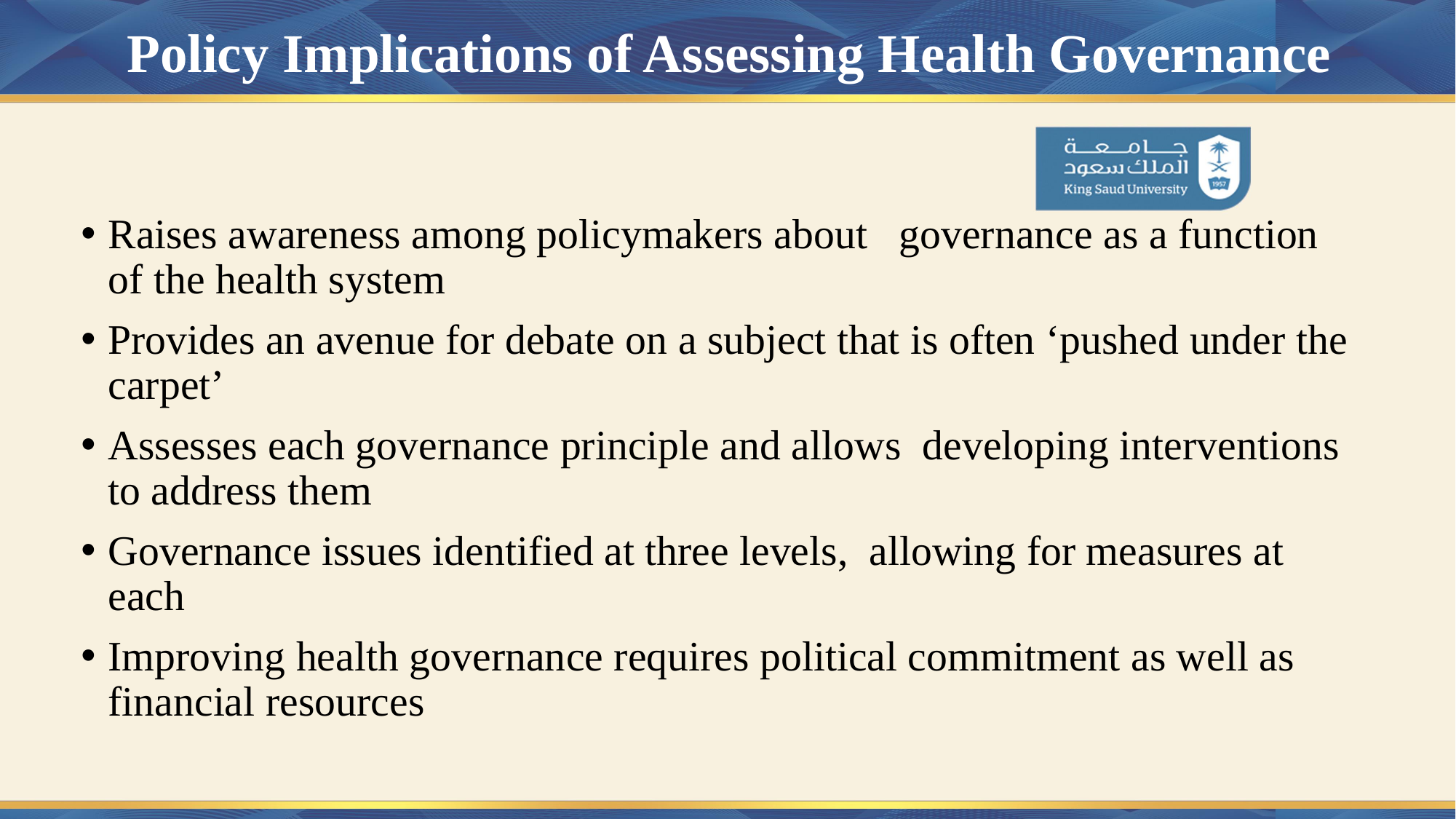

# Policy Implications of Assessing Health Governance
Raises awareness among policymakers about   governance as a function of the health system
Provides an avenue for debate on a subject that is often ‘pushed under the carpet’
Assesses each governance principle and allows  developing interventions to address them
Governance issues identified at three levels,  allowing for measures at each
Improving health governance requires political commitment as well as financial resources